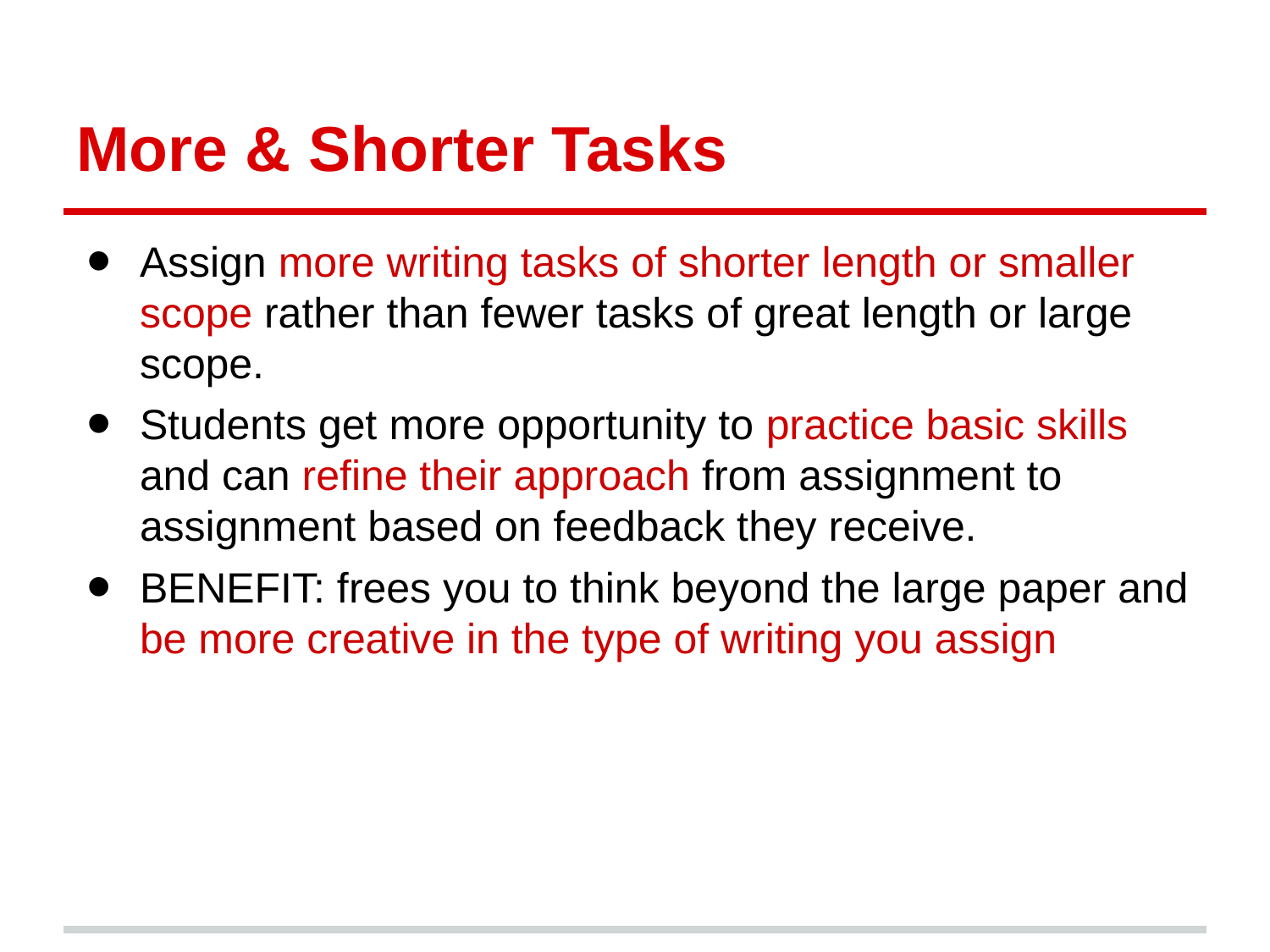

# More & Shorter Tasks
Assign more writing tasks of shorter length or smaller scope rather than fewer tasks of great length or large scope.
Students get more opportunity to practice basic skills and can refine their approach from assignment to assignment based on feedback they receive.
BENEFIT: frees you to think beyond the large paper and be more creative in the type of writing you assign